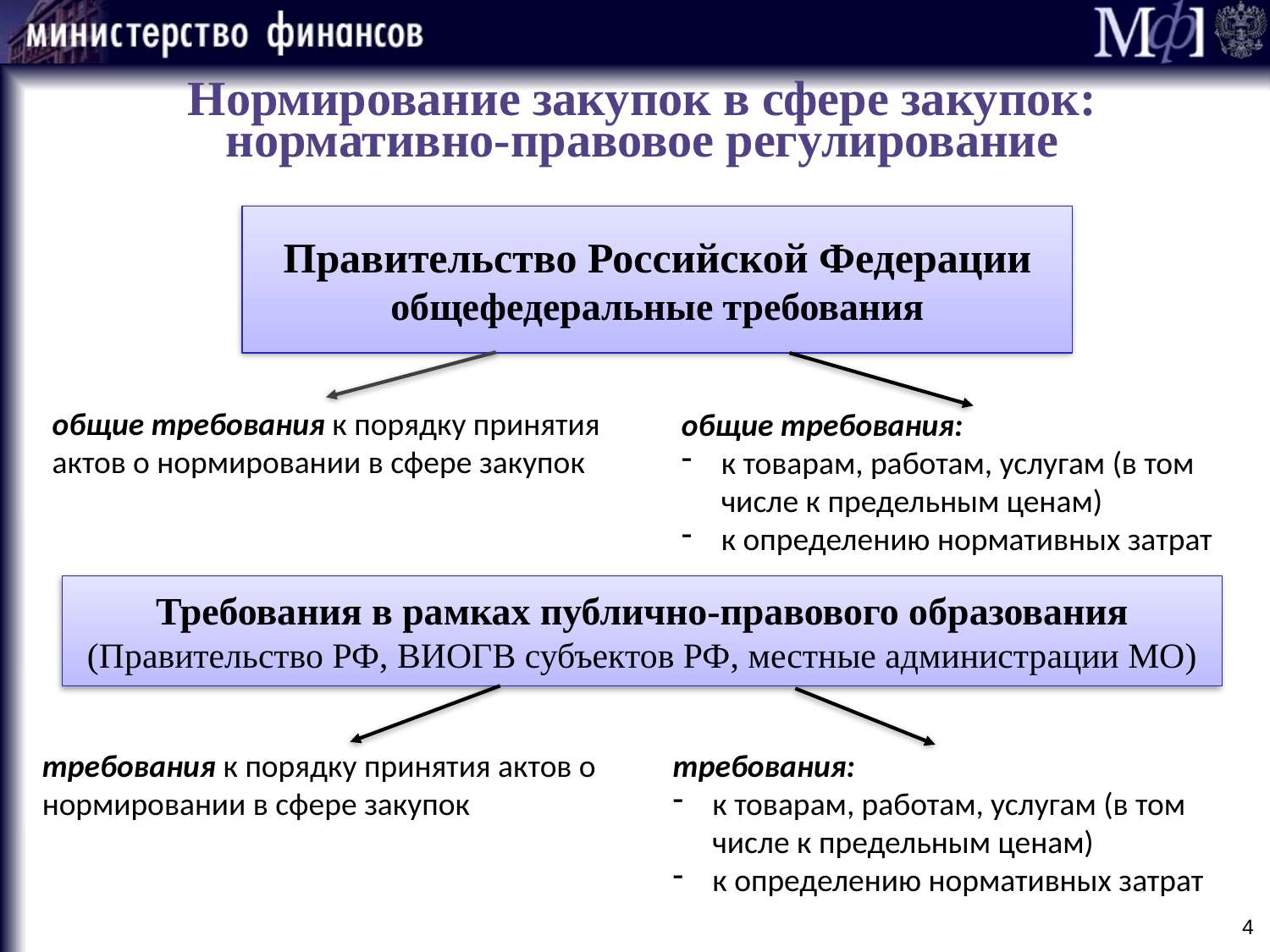

Нормирование закупок в сфере закупок: нормативно-правовое регулирование
Правительство Российской Федерации
общефедеральные требования
общие требования к порядку принятия актов о нормировании в сфере закупок
общие требования:
к товарам, работам, услугам (в том числе к предельным ценам)
к определению нормативных затрат
Требования в рамках публично-правового образования (Правительство РФ, ВИОГВ субъектов РФ, местные администрации МО)
требования к порядку принятия актов о нормировании в сфере закупок
требования:
к товарам, работам, услугам (в том числе к предельным ценам)
к определению нормативных затрат
4